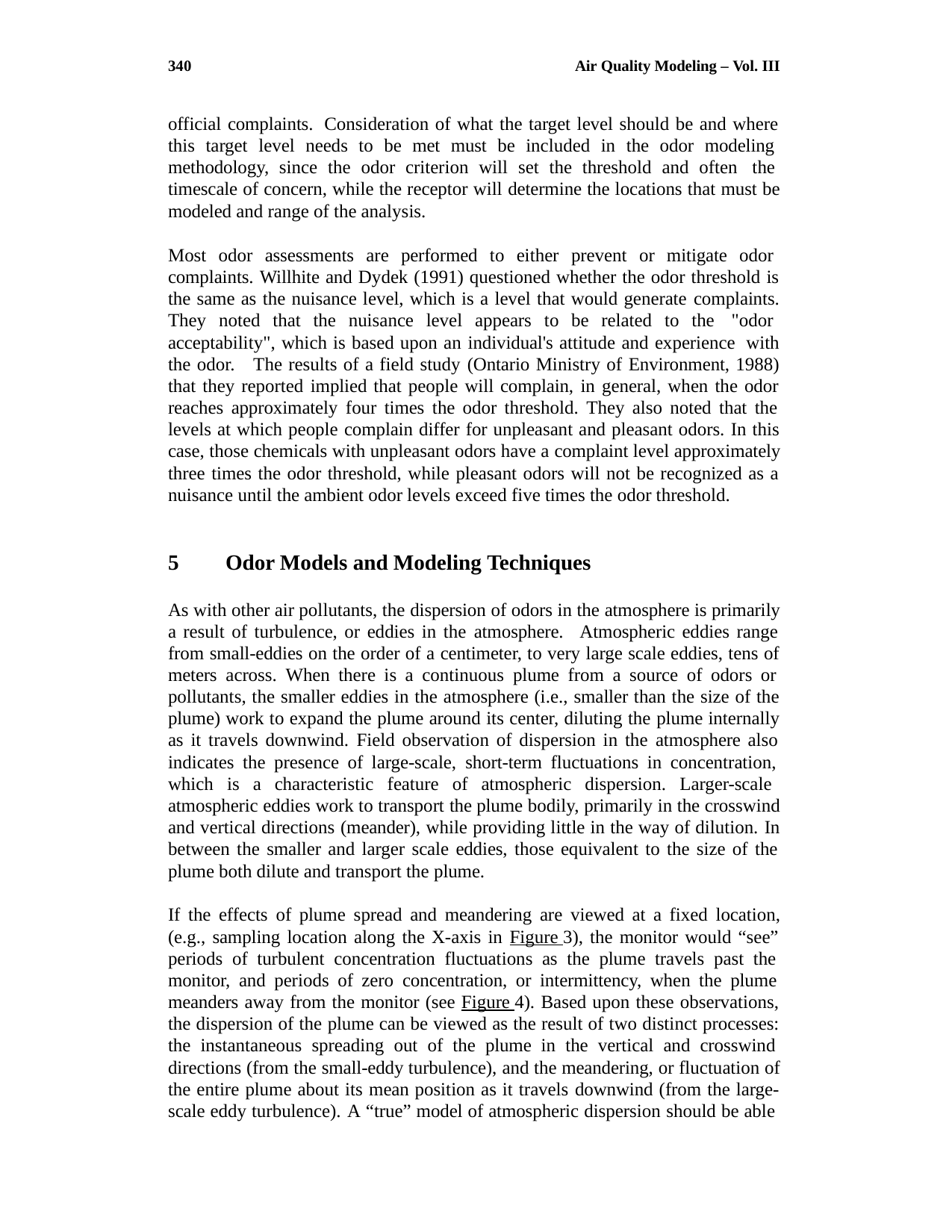

340
Air Quality Modeling – Vol. III
official complaints. Consideration of what the target level should be and where  this target level needs to be met must be included in the odor modeling  methodology, since the odor criterion will set the threshold and often the  timescale of concern, while the receptor will determine the locations that must be  modeled and range of the analysis.

Most odor assessments are performed to either prevent or mitigate odor  complaints. Willhite and Dydek (1991) questioned whether the odor threshold is  the same as the nuisance level, which is a level that would generate complaints.  They noted that the nuisance level appears to be related to the "odor  acceptability", which is based upon an individual's attitude and experience with  the odor.   The results of a field study (Ontario Ministry of Environment, 1988)  that they reported implied that people will complain, in general, when the odor  reaches approximately four times the odor threshold. They also noted that the  levels at which people complain differ for unpleasant and pleasant odors. In this  case, those chemicals with unpleasant odors have a complaint level approximately  three times the odor threshold, while pleasant odors will not be recognized as a  nuisance until the ambient odor levels exceed five times the odor threshold.

5	Odor Models and Modeling Techniques

As with other air pollutants, the dispersion of odors in the atmosphere is primarily  a result of turbulence, or eddies in the atmosphere. Atmospheric eddies range  from small-eddies on the order of a centimeter, to very large scale eddies, tens of  meters across. When there is a continuous plume from a source of odors or  pollutants, the smaller eddies in the atmosphere (i.e., smaller than the size of the  plume) work to expand the plume around its center, diluting the plume internally  as it travels downwind. Field observation of dispersion in the atmosphere also  indicates the presence of large-scale, short-term fluctuations in concentration,  which is a characteristic feature of atmospheric dispersion. Larger-scale  atmospheric eddies work to transport the plume bodily, primarily in the crosswind  and vertical directions (meander), while providing little in the way of dilution. In  between the smaller and larger scale eddies, those equivalent to the size of the  plume both dilute and transport the plume.

If the effects of plume spread and meandering are viewed at a fixed location,  (e.g., sampling location along the X-axis in Figure 3), the monitor would “see”  periods of turbulent concentration fluctuations as the plume travels past the  monitor, and periods of zero concentration, or intermittency, when the plume  meanders away from the monitor (see Figure 4). Based upon these observations,  the dispersion of the plume can be viewed as the result of two distinct processes:  the instantaneous spreading out of the plume in the vertical and crosswind  directions (from the small-eddy turbulence), and the meandering, or fluctuation of  the entire plume about its mean position as it travels downwind (from the large-  scale eddy turbulence). A “true” model of atmospheric dispersion should be able